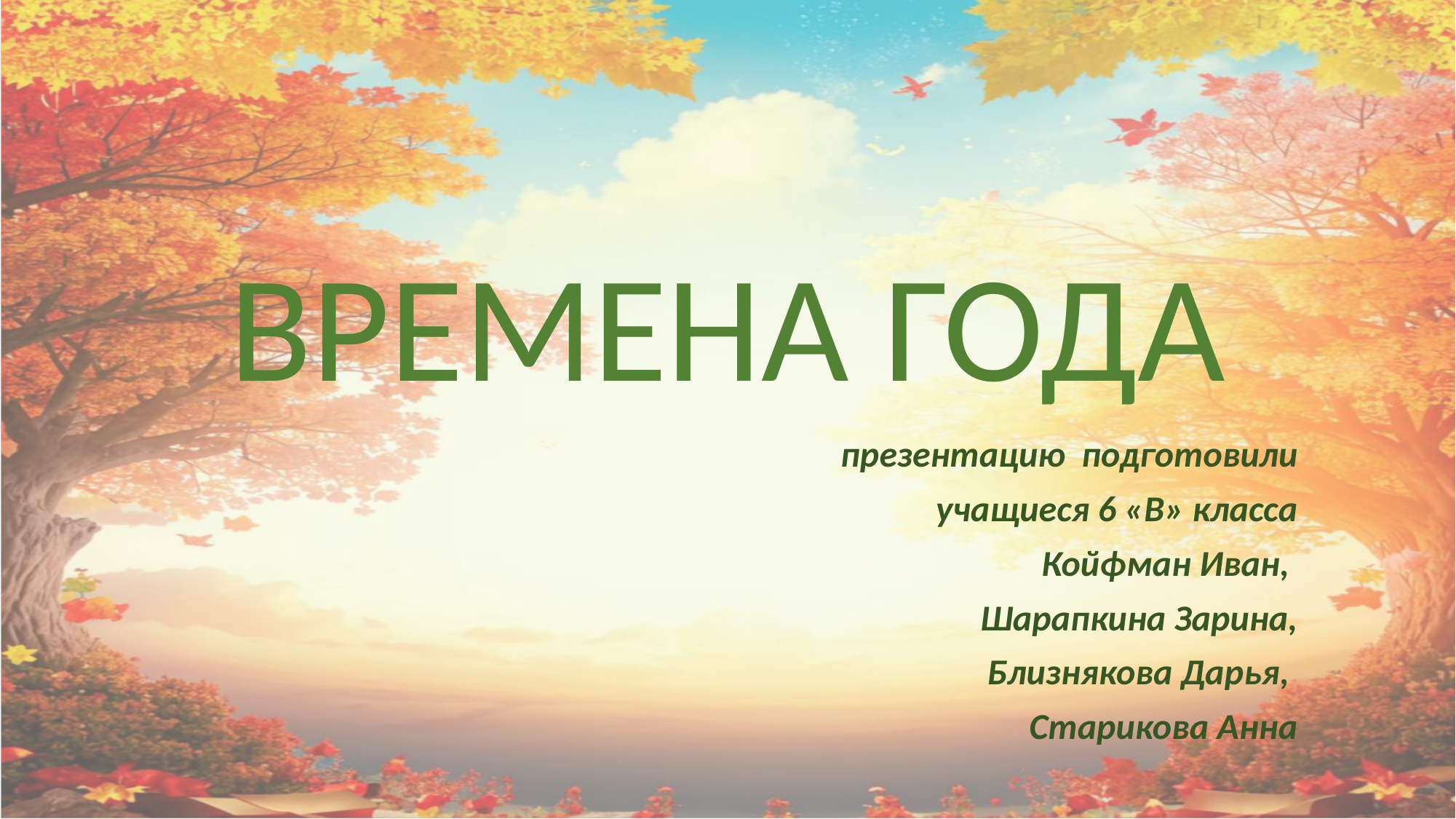

# ВРЕМЕНА ГОДА
презентацию  подготовили
учащиеся 6 «В» класса
Койфман Иван,
Шарапкина Зарина,
 Близнякова Дарья,
Старикова Анна